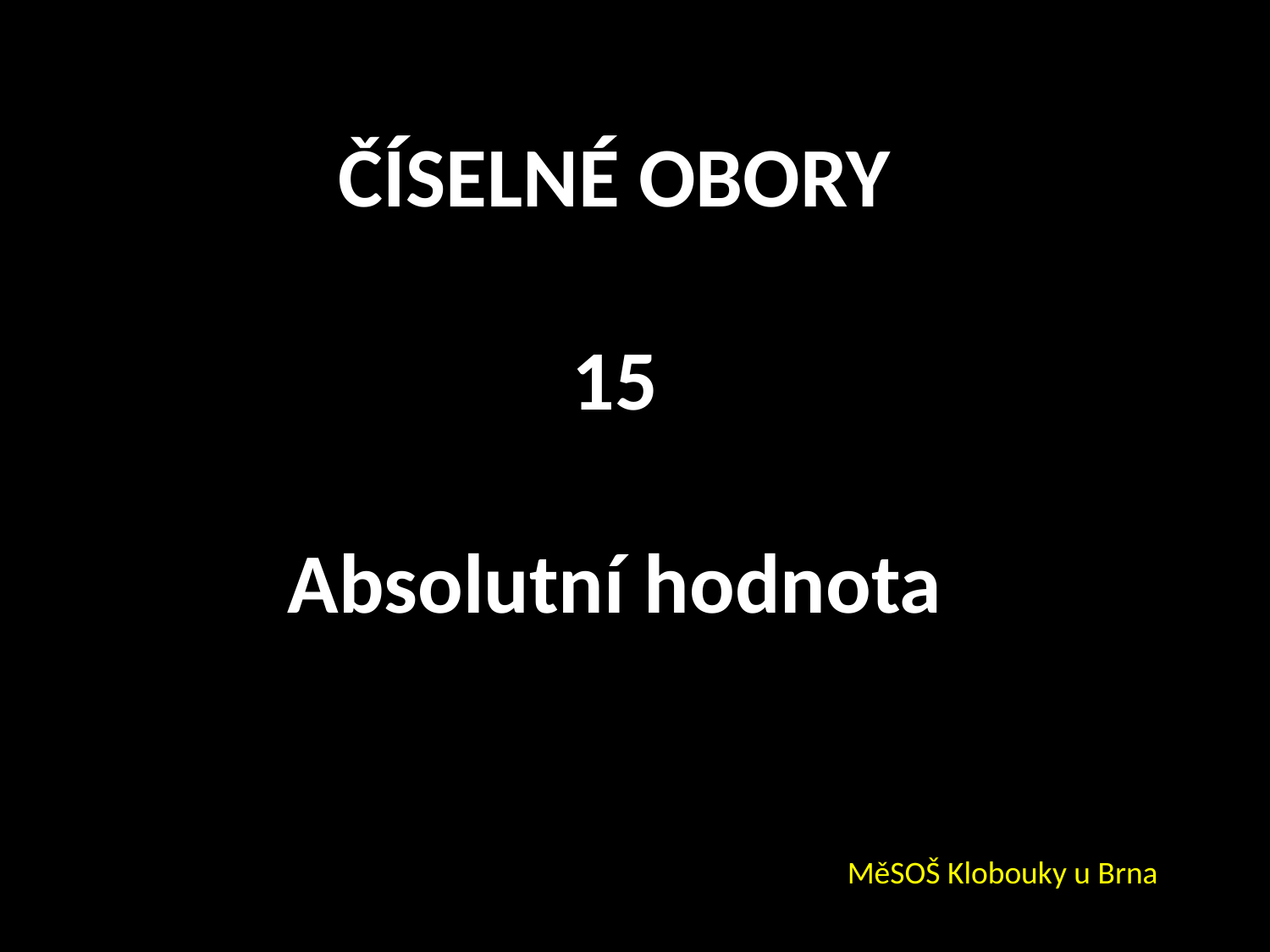

ČÍSELNÉ OBORY

15

Absolutní hodnota

MěSOŠ Klobouky u Brna